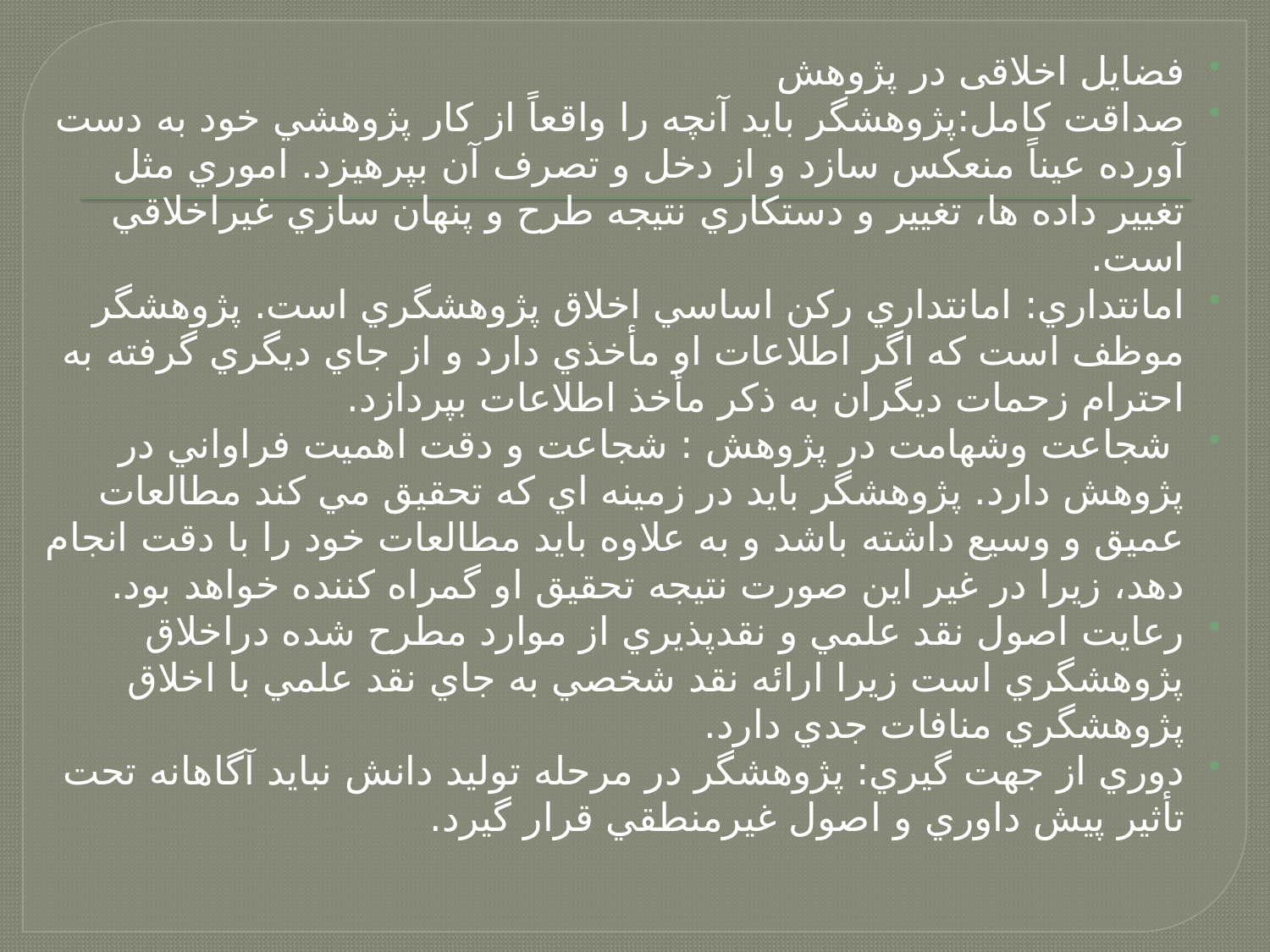

فضایل اخلاقی در پژوهش
صداقت كامل:پژوهشگر بايد آنچه را واقعاً از كار پژوهشي خود به دست آورده عيناً منعكس سازد و از دخل و تصرف آن بپرهيزد. اموري مثل تغيير داده ها، تغيير و دستكاري نتيجه طرح و پنهان سازي غيراخلاقي است.
امانتداري: امانتداري ركن اساسي اخلاق پژوهشگري است. پژوهشگر موظف است كه اگر اطلاعات او مأخذي دارد و از جاي ديگري گرفته به احترام زحمات ديگران به ذكر مأخذ اطلاعات بپردازد.
‌ شجاعت وشهامت در پژوهش : شجاعت و دقت اهميت فراواني در پژوهش دارد. پژوهشگر بايد در زمينه اي كه تحقيق مي كند مطالعات عميق و وسيع داشته باشد و به علاوه بايد مطالعات خود را با دقت انجام دهد، زيرا در غير اين صورت نتيجه تحقيق او گمراه كننده خواهد بود.
رعايت اصول نقد علمي و نقدپذيري از موارد مطرح شده دراخلاق پژوهشگري است زيرا ارائه نقد شخصي به جاي نقد علمي با اخلاق پژوهشگري منافات جدي دارد.
دوري از جهت گيري: پژوهشگر در مرحله توليد دانش نبايد آگاهانه تحت تأثير پيش داوري و اصول غيرمنطقي قرار گيرد.